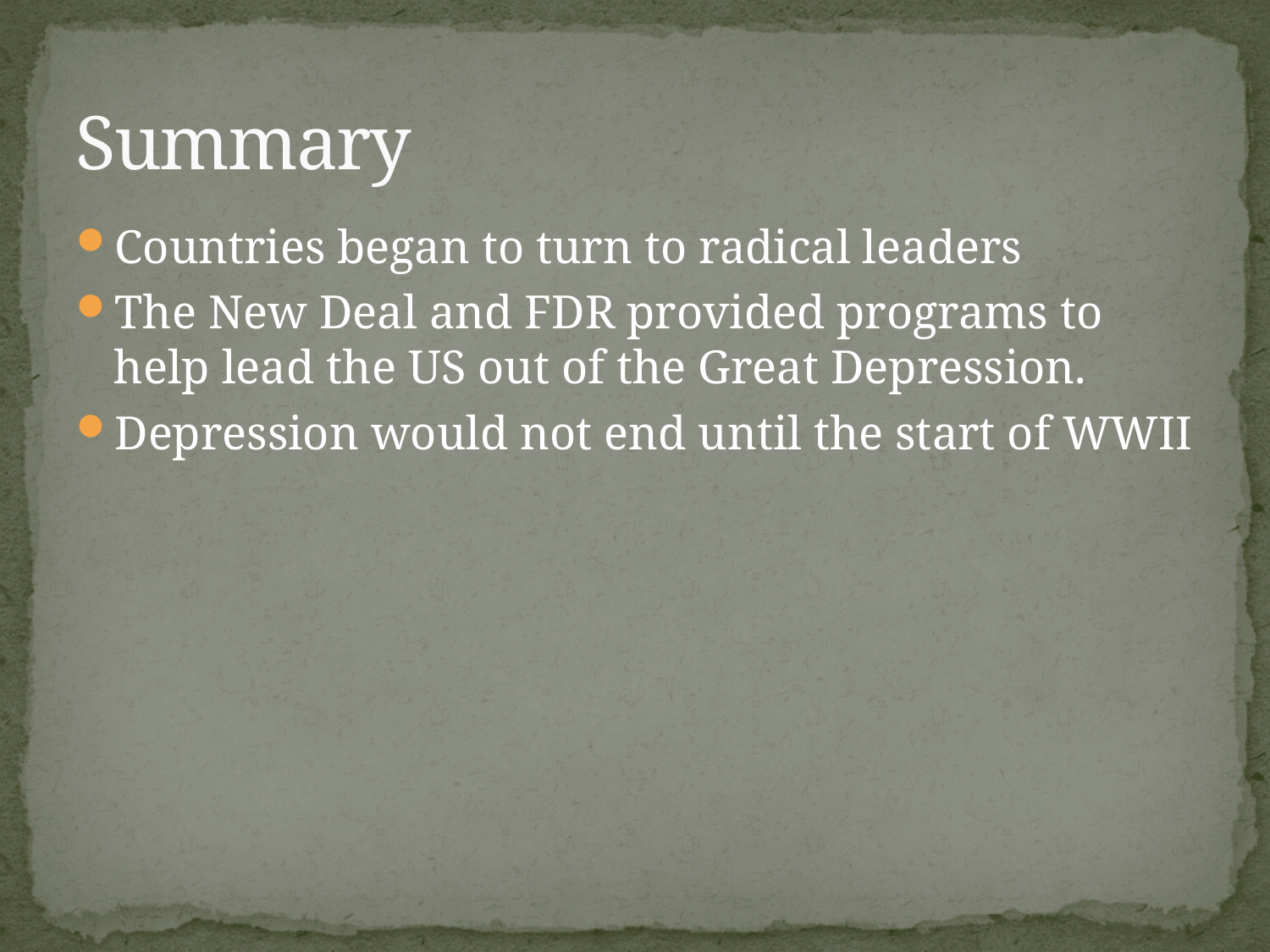

# Summary
Countries began to turn to radical leaders
The New Deal and FDR provided programs to help lead the US out of the Great Depression.
Depression would not end until the start of WWII